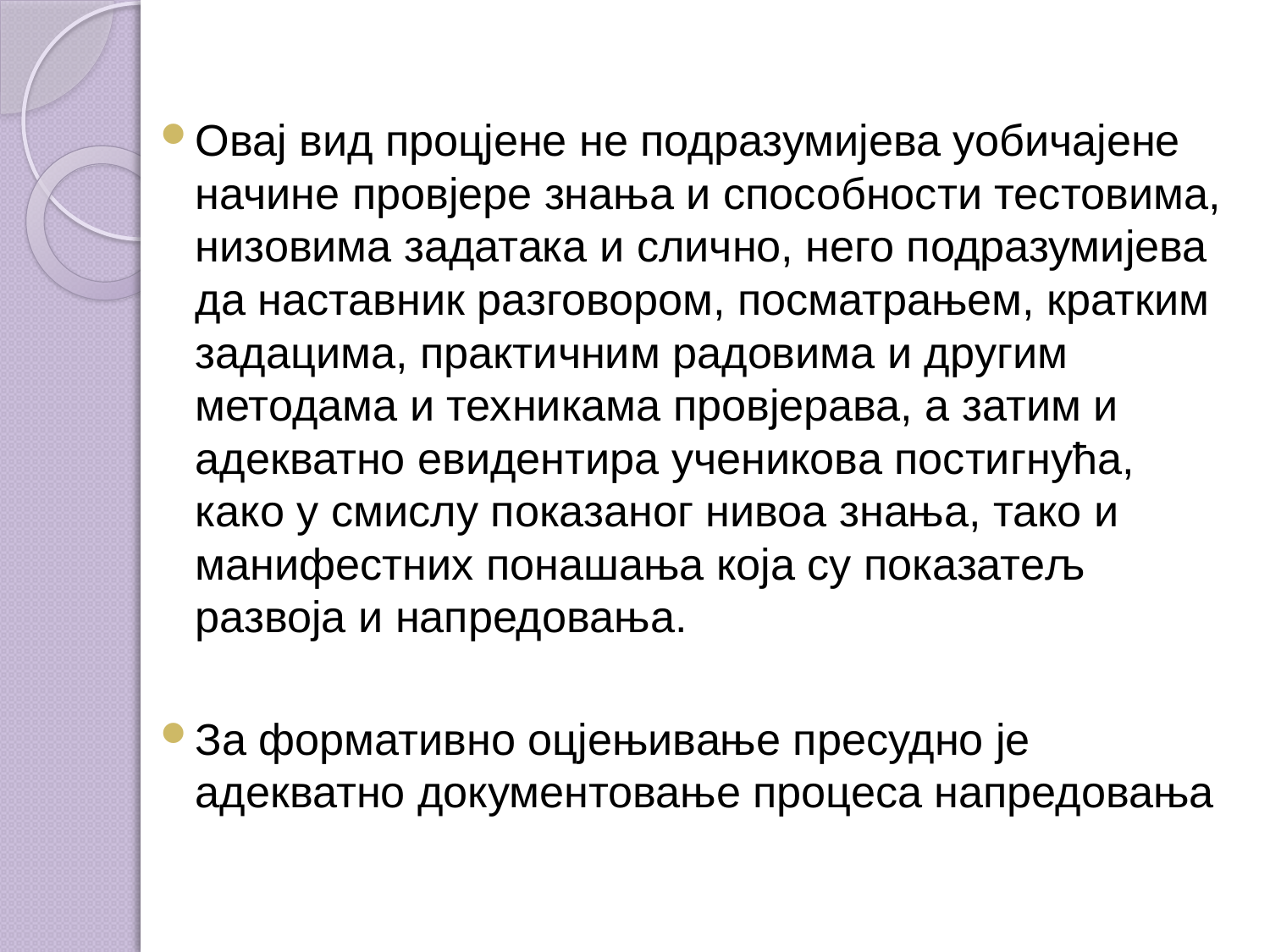

Овај вид процјене не подразумијева уобичајене начине провјере знања и способности тестовима, низовима задатака и слично, него подразумијева да наставник разговором, посматрањем, кратким задацима, практичним радовима и другим методама и техникама провјерава, а затим и адекватно евидентира ученикова постигнућа, како у смислу показаног нивоа знања, тако и манифестних понашања која су показатељ развоја и напредовања.

За формативно оцјењивање пресудно је адекватно документовање процеса напредовања